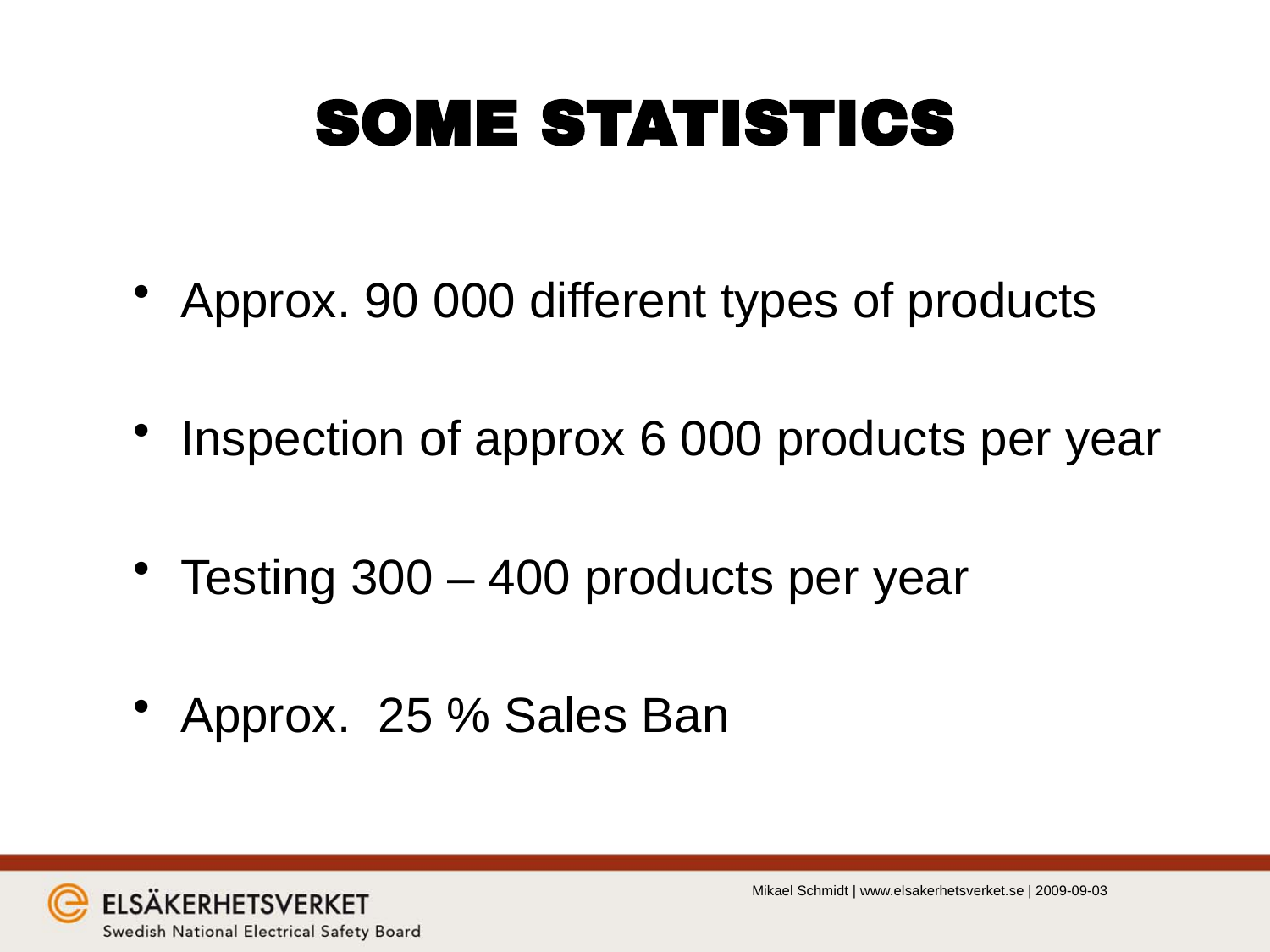

# SOME STATISTICS

Approx. 90 000 different types of products

Inspection of approx 6 000 products per year

Testing 300 – 400 products per year

Approx.  25 % Sales Ban
Mikael Schmidt | www.elsakerhetsverket.se | 2009-09-03